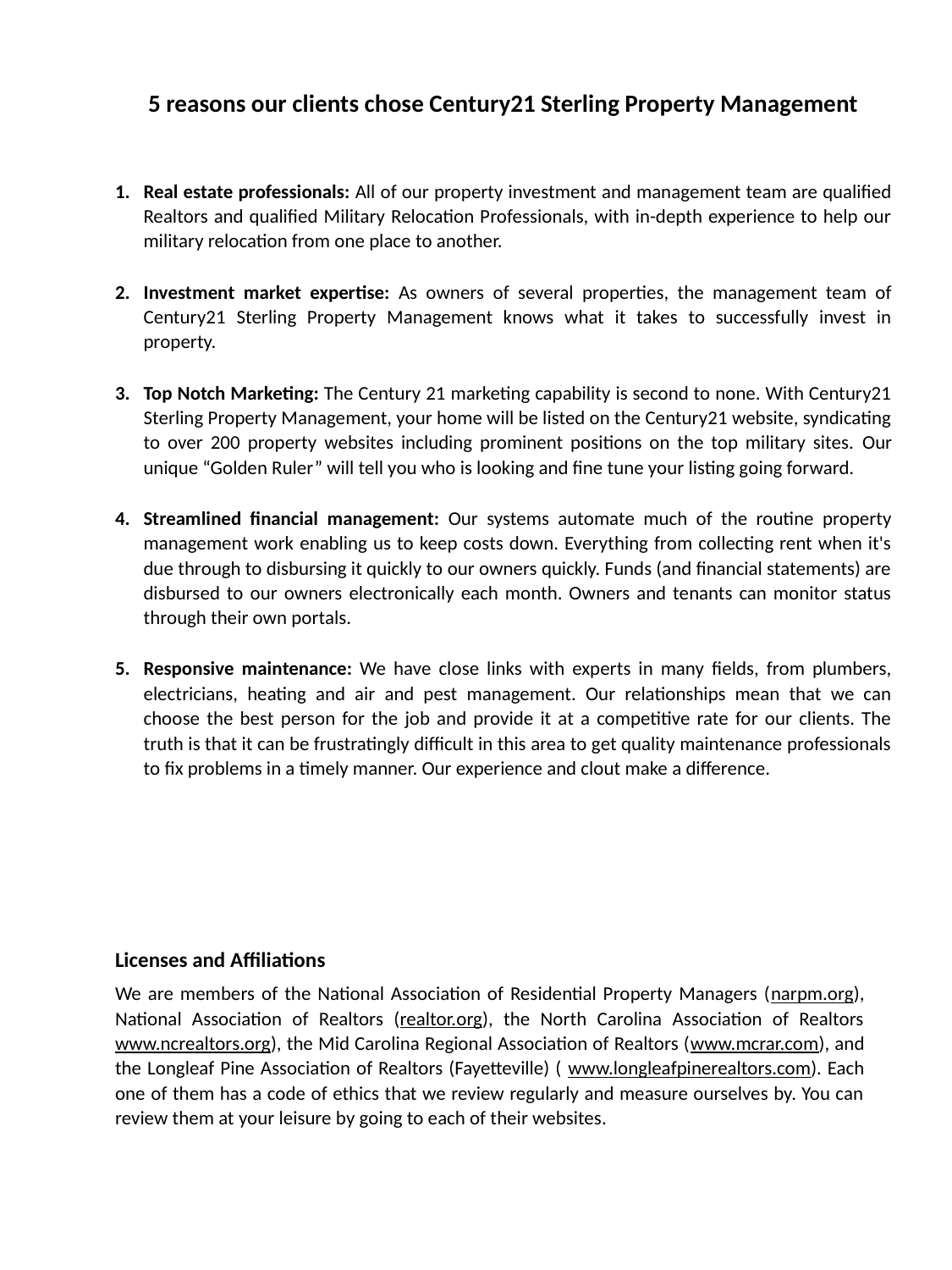

5 reasons our clients chose Century21 Sterling Property Management

Real estate professionals: All of our property investment and management team are qualified Realtors and qualified Military Relocation Professionals, with in-depth experience to help our military relocation from one place to another.

Investment market expertise: As owners of several properties, the management team of Century21 Sterling Property Management knows what it takes to successfully invest in property.

Top Notch Marketing: The Century 21 marketing capability is second to none. With Century21 Sterling Property Management, your home will be listed on the Century21 website, syndicating to over 200 property websites including prominent positions on the top military sites. Our unique “Golden Ruler” will tell you who is looking and fine tune your listing going forward.

Streamlined financial management: Our systems automate much of the routine property management work enabling us to keep costs down. Everything from collecting rent when it's due through to disbursing it quickly to our owners quickly. Funds (and financial statements) are disbursed to our owners electronically each month. Owners and tenants can monitor status through their own portals.

Responsive maintenance: We have close links with experts in many fields, from plumbers, electricians, heating and air and pest management. Our relationships mean that we can choose the best person for the job and provide it at a competitive rate for our clients. The truth is that it can be frustratingly difficult in this area to get quality maintenance professionals to fix problems in a timely manner. Our experience and clout make a difference.

Licenses and Affiliations
We are members of the National Association of Residential Property Managers (narpm.org), National Association of Realtors (realtor.org), the North Carolina Association of Realtors www.ncrealtors.org), the Mid Carolina Regional Association of Realtors (www.mcrar.com), and the Longleaf Pine Association of Realtors (Fayetteville) ( www.longleafpinerealtors.com). Each one of them has a code of ethics that we review regularly and measure ourselves by. You can review them at your leisure by going to each of their websites.